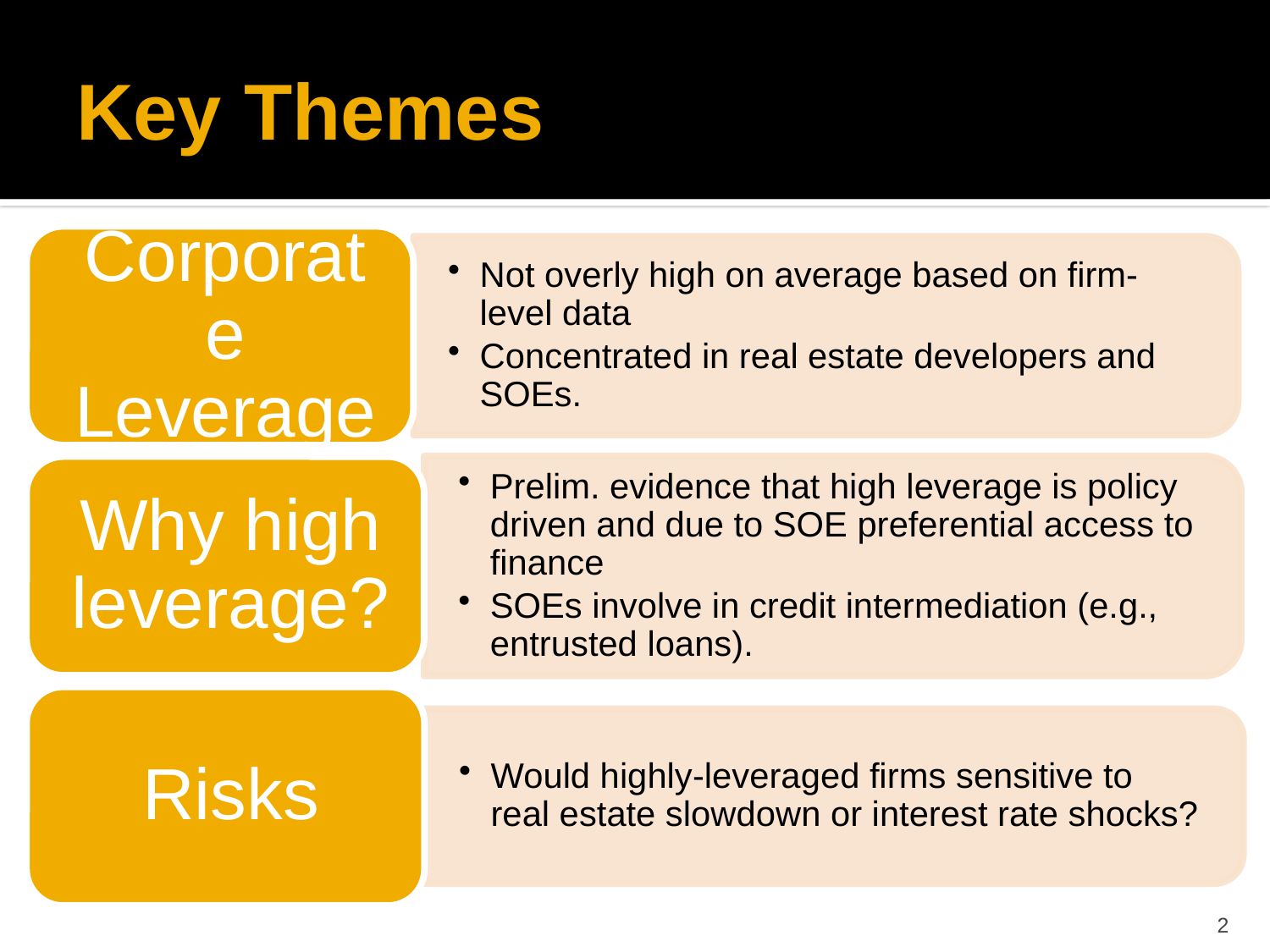

# Key Themes
Not overly high on average based on firm-level data
Concentrated in real estate developers and SOEs.
Corporate Leverage
Prelim. evidence that high leverage is policy driven and due to SOE preferential access to finance
SOEs involve in credit intermediation (e.g., entrusted loans).
Why high leverage?
Would highly-leveraged firms sensitive to real estate slowdown or interest rate shocks?
Risks
2